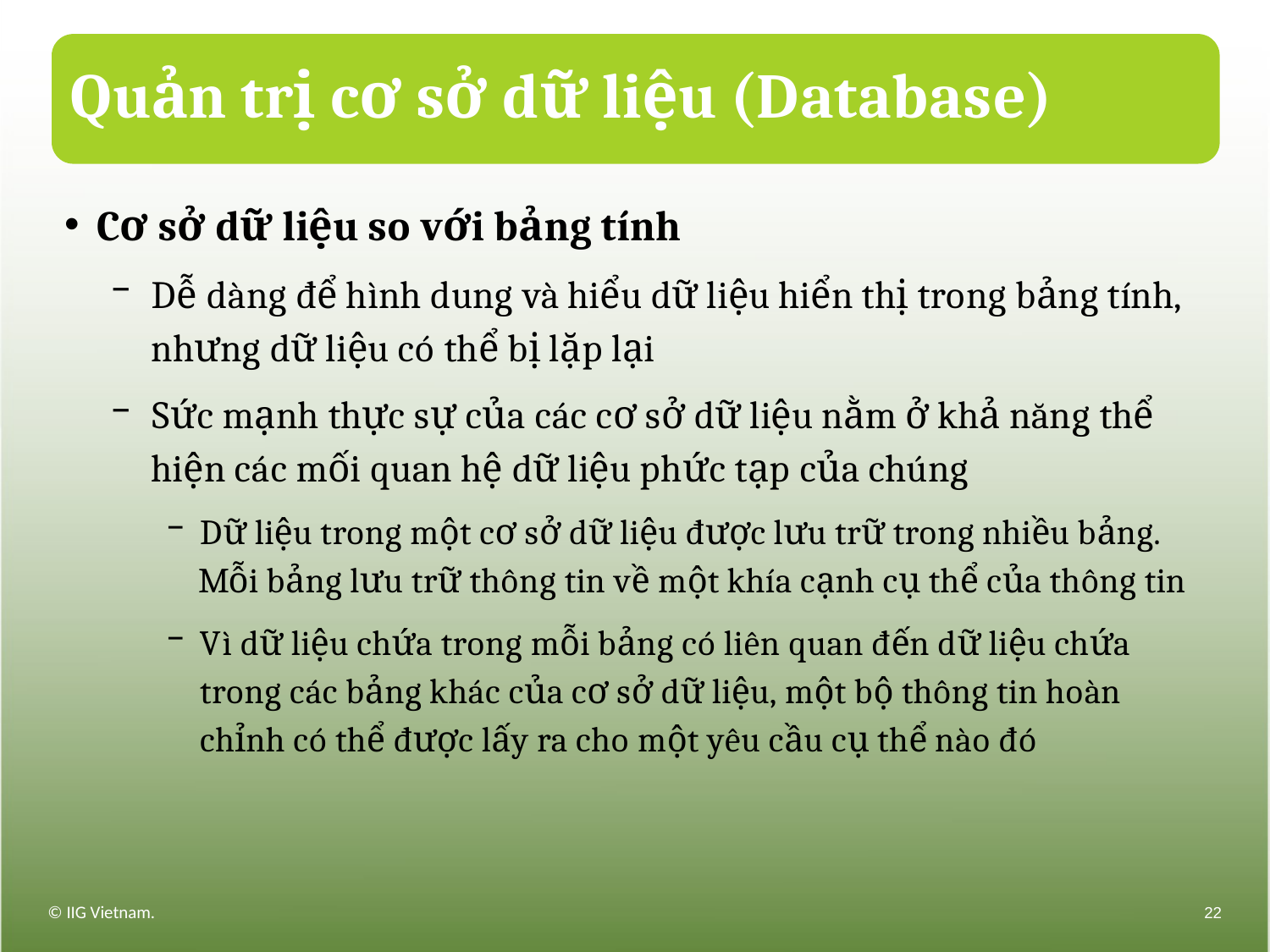

# Quản trị cơ sở dữ liệu (Database)
Cơ sở dữ liệu so với bảng tính
Dễ dàng để hình dung và hiểu dữ liệu hiển thị trong bảng tính, nhưng dữ liệu có thể bị lặp lại
Sức mạnh thực sự của các cơ sở dữ liệu nằm ở khả năng thể hiện các mối quan hệ dữ liệu phức tạp của chúng
Dữ liệu trong một cơ sở dữ liệu được lưu trữ trong nhiều bảng. Mỗi bảng lưu trữ thông tin về một khía cạnh cụ thể của thông tin
Vì dữ liệu chứa trong mỗi bảng có liên quan đến dữ liệu chứa trong các bảng khác của cơ sở dữ liệu, một bộ thông tin hoàn chỉnh có thể được lấy ra cho một yêu cầu cụ thể nào đó
© IIG Vietnam.
22